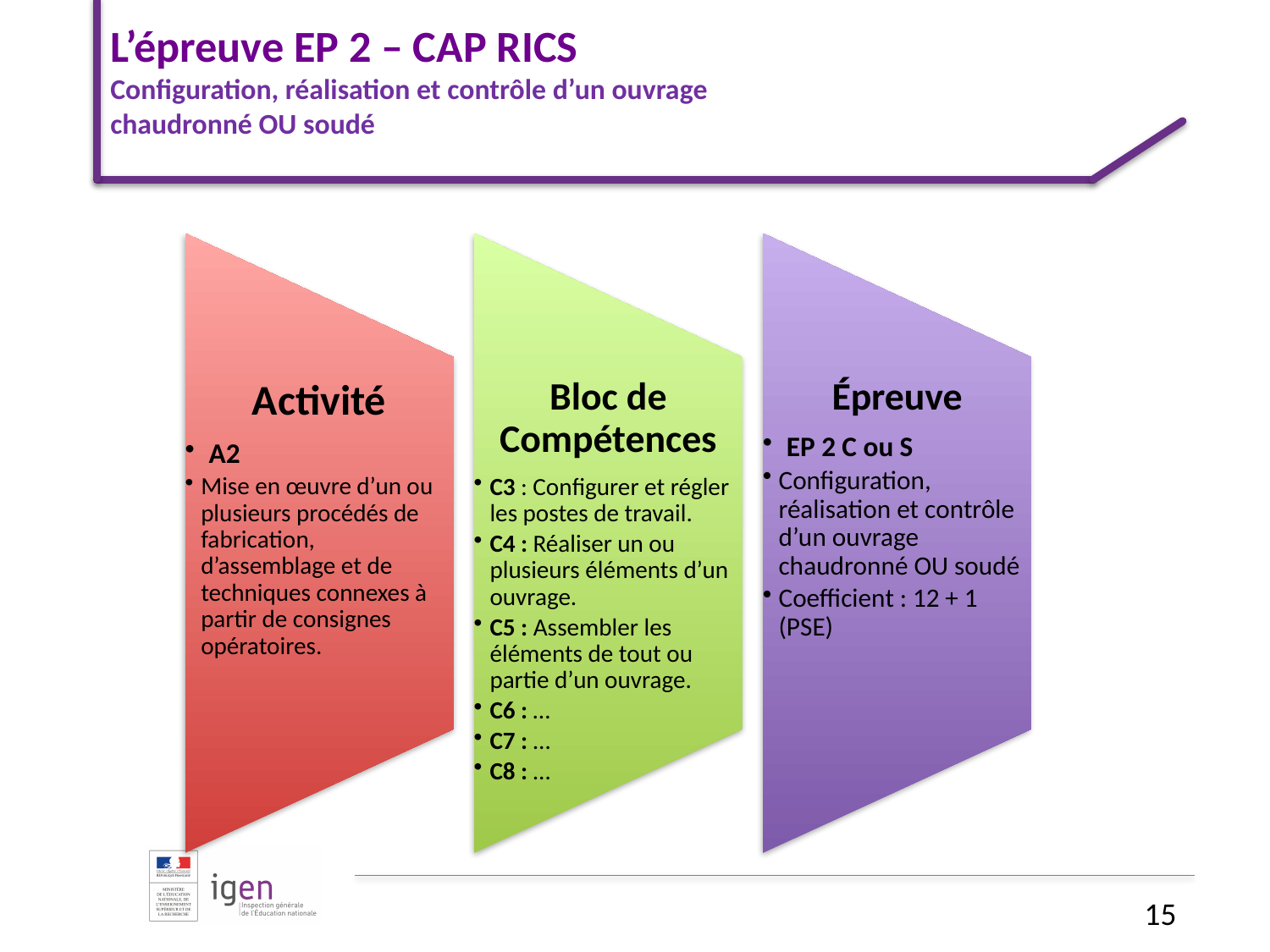

# L’épreuve EP 2 – CAP RICS Configuration, réalisation et contrôle d’un ouvrage chaudronné OU soudé
Activité
A2
Mise en œuvre d’un ou plusieurs procédés de fabrication, d’assemblage et de techniques connexes à partir de consignes opératoires.
Bloc de Compétences
C3 : Configurer et régler les postes de travail.
C4 : Réaliser un ou plusieurs éléments d’un ouvrage.
C5 : Assembler les éléments de tout ou partie d’un ouvrage.
C6 : …
C7 : …
C8 : …
Épreuve
EP 2 C ou S
Configuration, réalisation et contrôle d’un ouvrage chaudronné OU soudé
Coefficient : 12 + 1 (PSE)
15